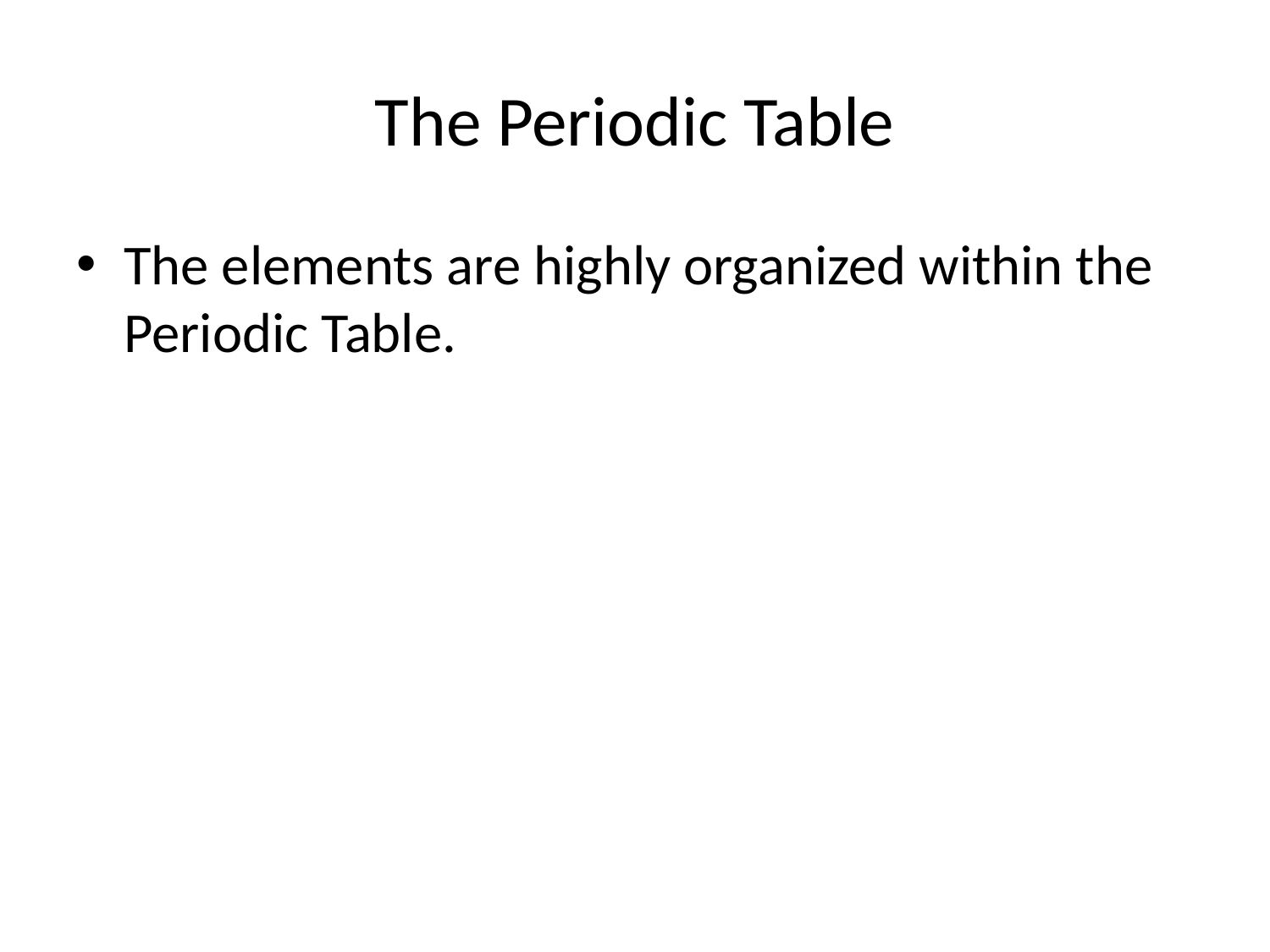

# The Periodic Table
The elements are highly organized within the Periodic Table.